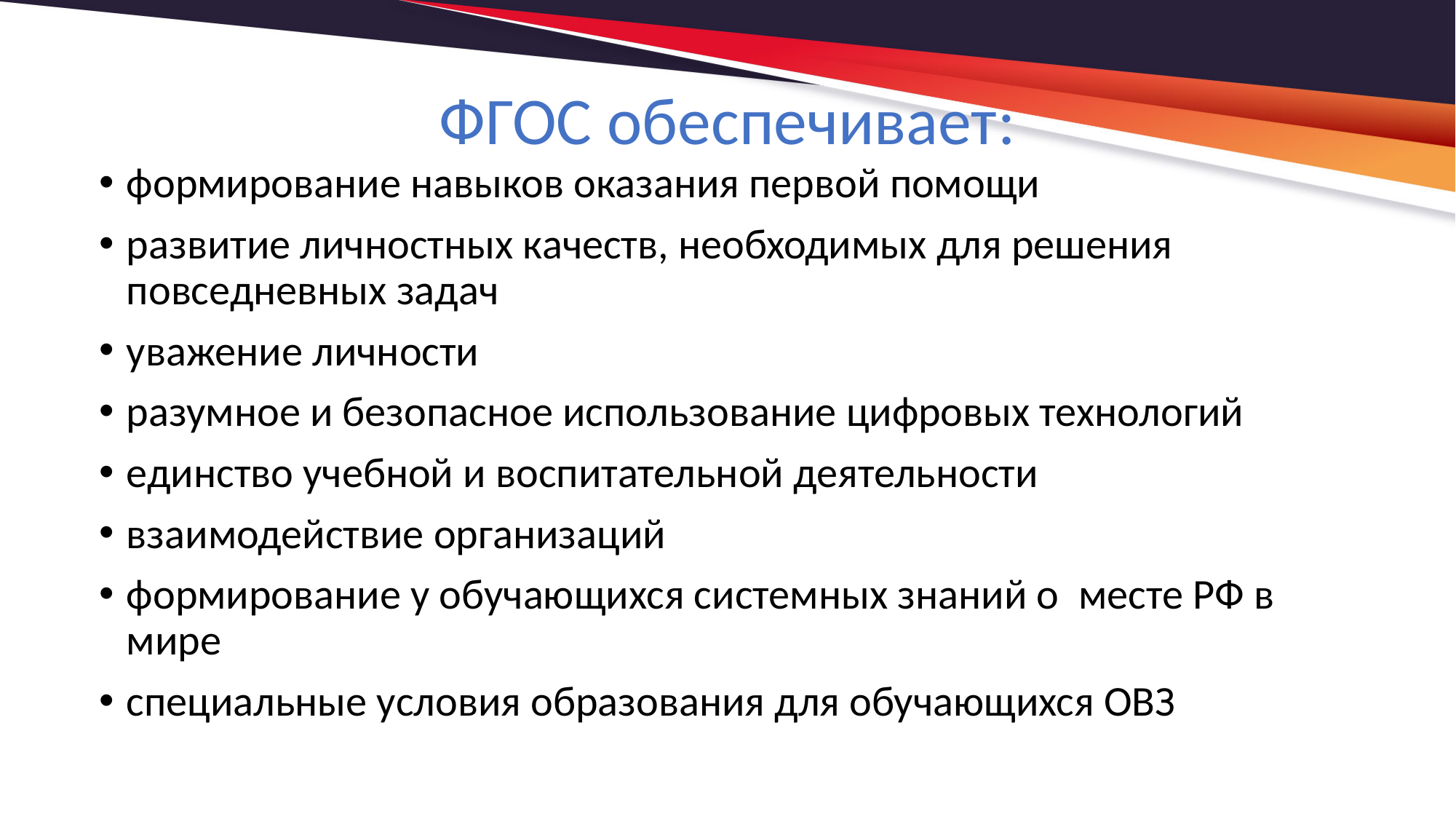

# ФГОС обеспечивает:
формирование навыков оказания первой помощи
развитие личностных качеств, необходимых для решения повседневных задач
уважение личности
разумное и безопасное использование цифровых технологий
единство учебной и воспитательной деятельности
взаимодействие организаций
формирование у обучающихся системных знаний о  месте РФ в мире
специальные условия образования для обучающихся ОВЗ